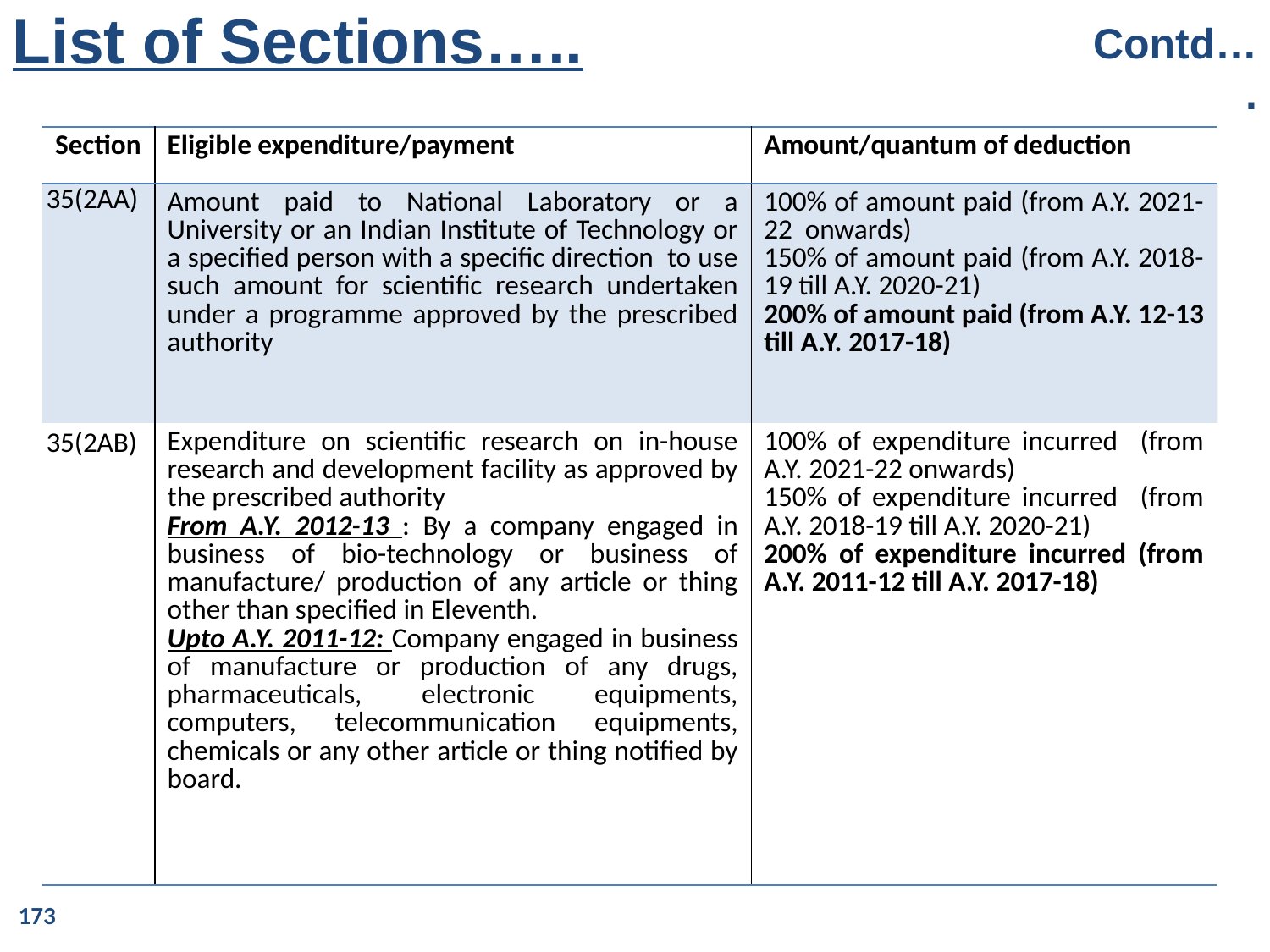

List of Sections…..
Contd….
| Section | Eligible expenditure/payment | Amount/quantum of deduction |
| --- | --- | --- |
| 35(2AA) | Amount paid to National Laboratory or a University or an Indian Institute of Technology or a specified person with a specific direction to use such amount for scientific research undertaken under a programme approved by the prescribed authority | 100% of amount paid (from A.Y. 2021-22 onwards) 150% of amount paid (from A.Y. 2018-19 till A.Y. 2020-21) 200% of amount paid (from A.Y. 12-13 till A.Y. 2017-18) |
| 35(2AB) | Expenditure on scientific research on in-house research and development facility as approved by the prescribed authority From A.Y. 2012-13 : By a company engaged in business of bio-technology or business of manufacture/ production of any article or thing other than specified in Eleventh. Upto A.Y. 2011-12: Company engaged in business of manufacture or production of any drugs, pharmaceuticals, electronic equipments, computers, telecommunication equipments, chemicals or any other article or thing notified by board. | 100% of expenditure incurred (from A.Y. 2021-22 onwards) 150% of expenditure incurred (from A.Y. 2018-19 till A.Y. 2020-21) 200% of expenditure incurred (from A.Y. 2011-12 till A.Y. 2017-18) |
173